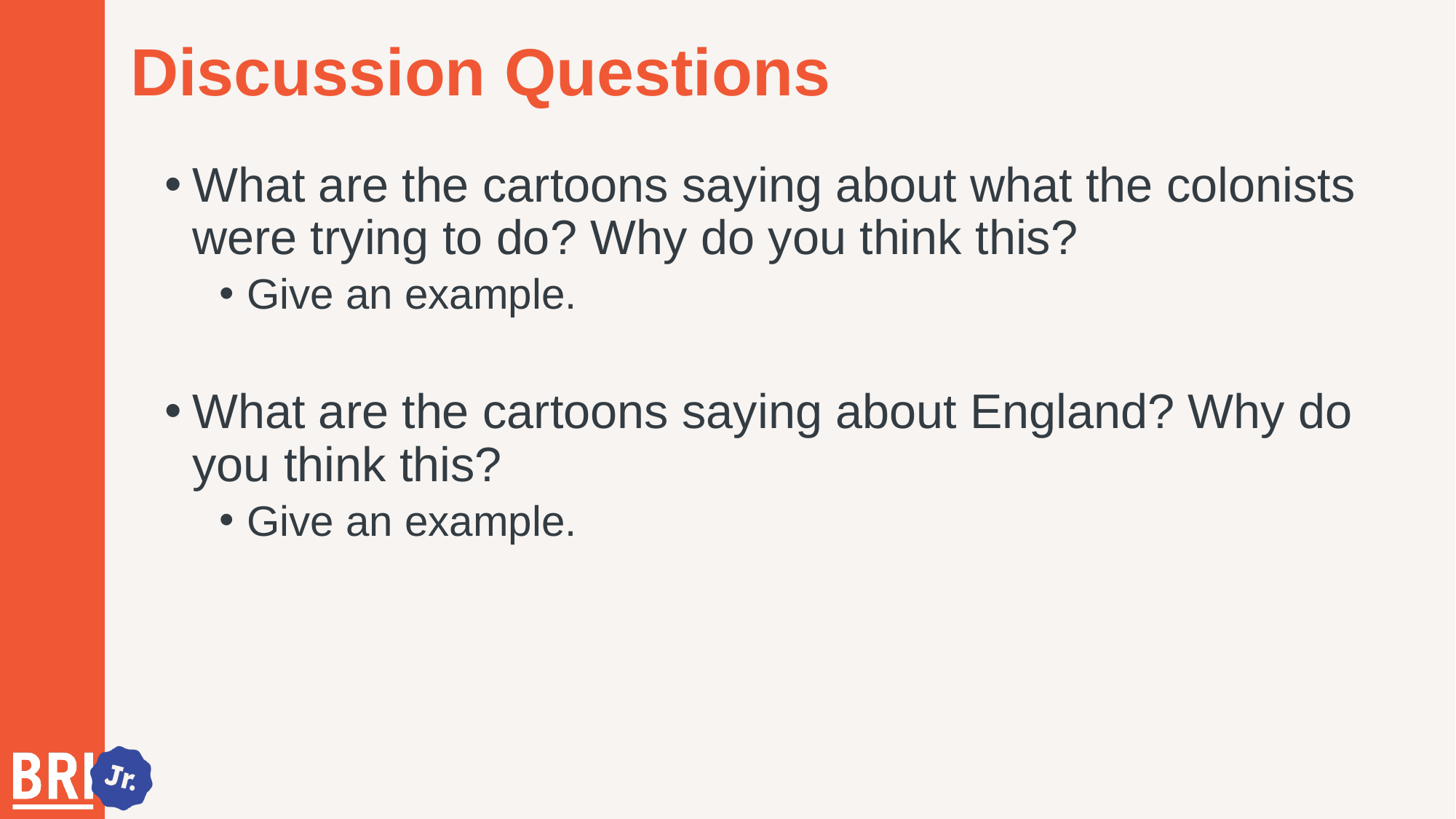

# Discussion Questions
What are the cartoons saying about what the colonists were trying to do? Why do you think this?
Give an example.

What are the cartoons saying about England? Why do you think this?
Give an example.